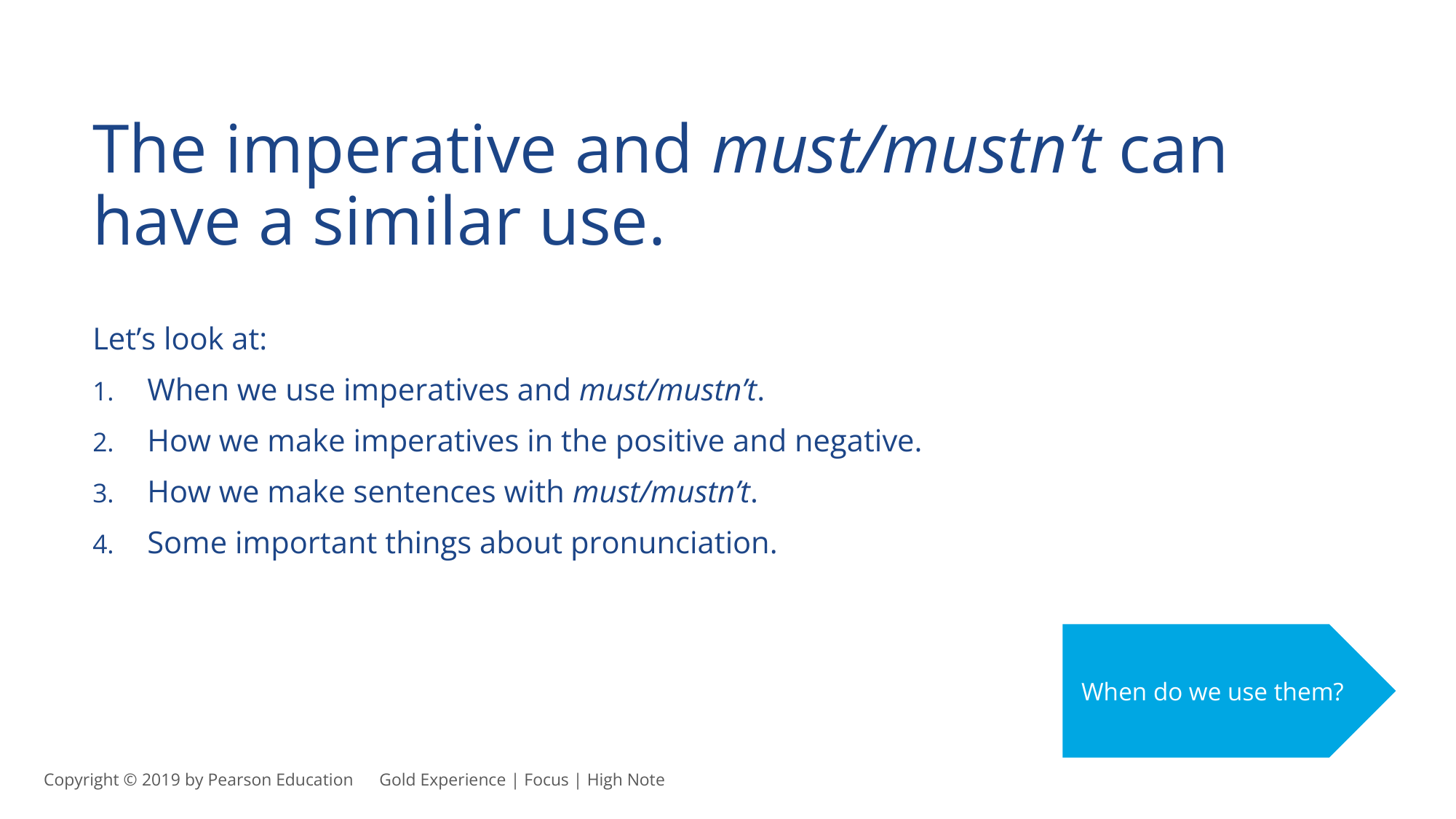

The imperative and must/mustn’t can have a similar use.
Let’s look at:
When we use imperatives and must/mustn’t.
How we make imperatives in the positive and negative.
How we make sentences with must/mustn’t.
Some important things about pronunciation.
When do we use them?
Copyright © 2019 by Pearson Education      Gold Experience | Focus | High Note